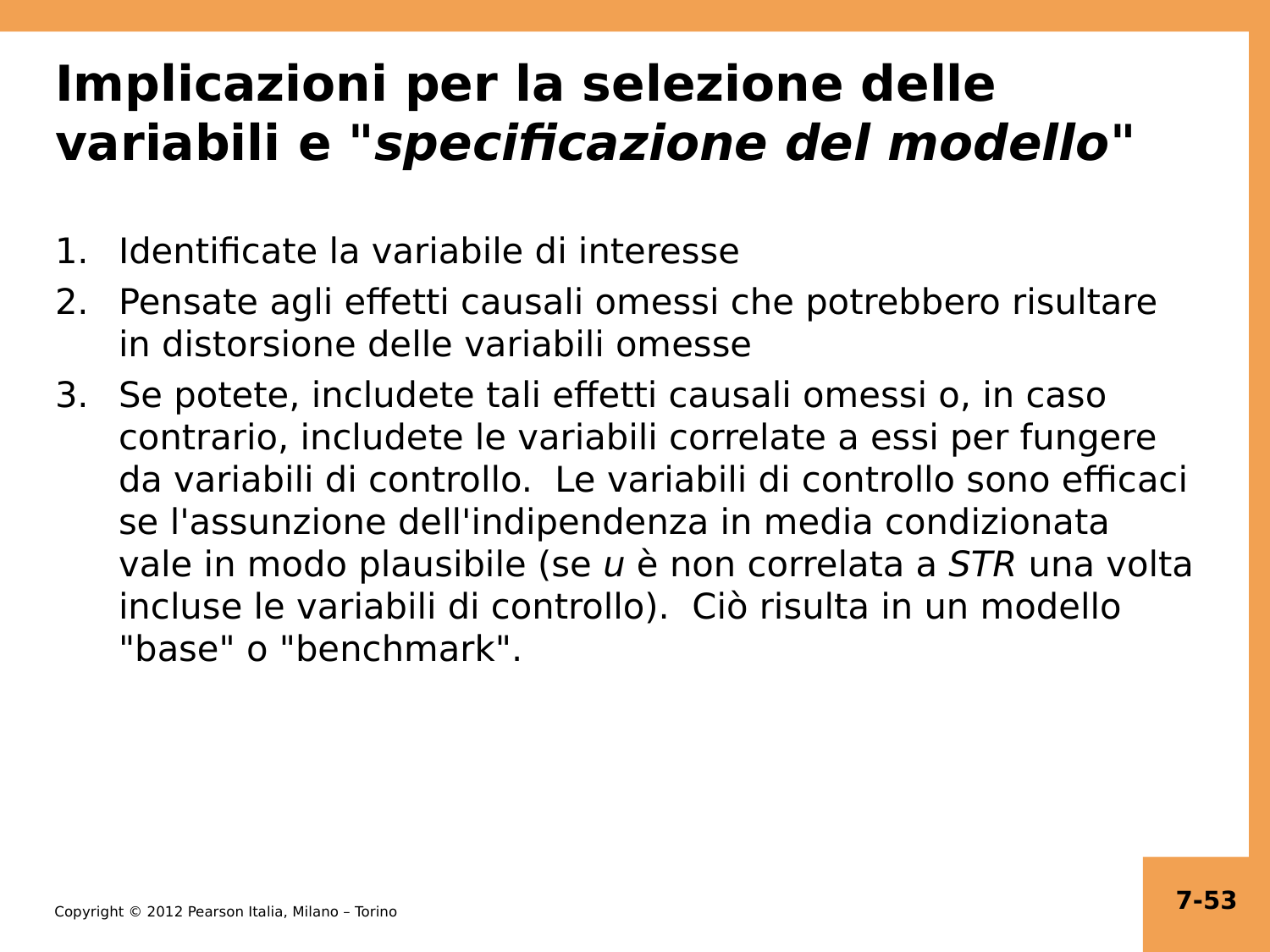

# Implicazioni per la selezione delle variabili e "specificazione del modello"
Identificate la variabile di interesse
Pensate agli effetti causali omessi che potrebbero risultare in distorsione delle variabili omesse
Se potete, includete tali effetti causali omessi o, in caso contrario, includete le variabili correlate a essi per fungere da variabili di controllo.  Le variabili di controllo sono efficaci se l'assunzione dell'indipendenza in media condizionata vale in modo plausibile (se u è non correlata a STR una volta incluse le variabili di controllo).  Ciò risulta in un modello "base" o "benchmark".

7-53